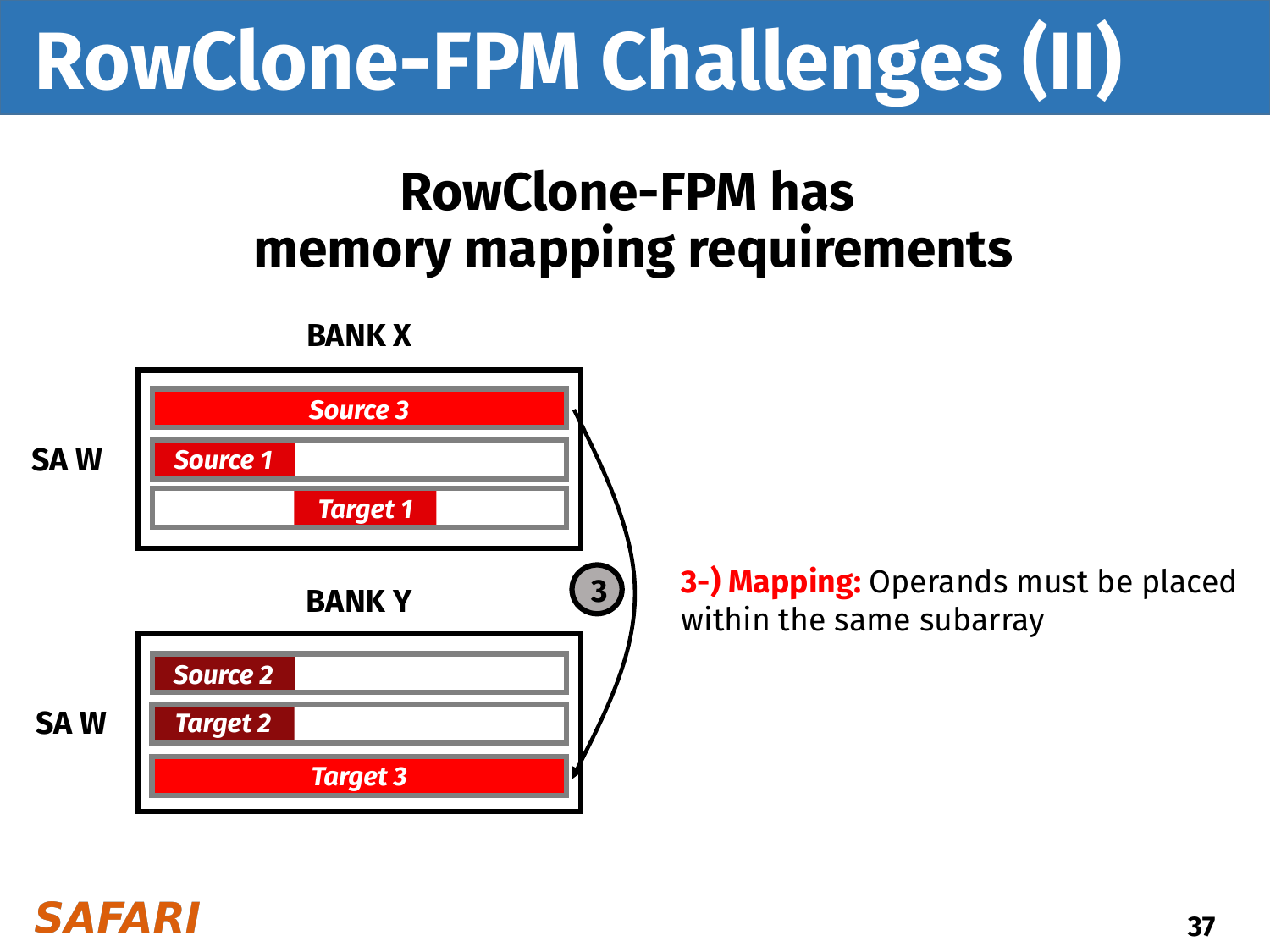

# RowClone-FPM Challenges (II)
RowClone-FPM has
memory mapping requirements

BANK X

Source 3

SA W
Source 1

Target 1

3-) Mapping: Operands must be placed within the same subarray
3
BANK Y

Source 2

SA W
Target 2

Target 3

37